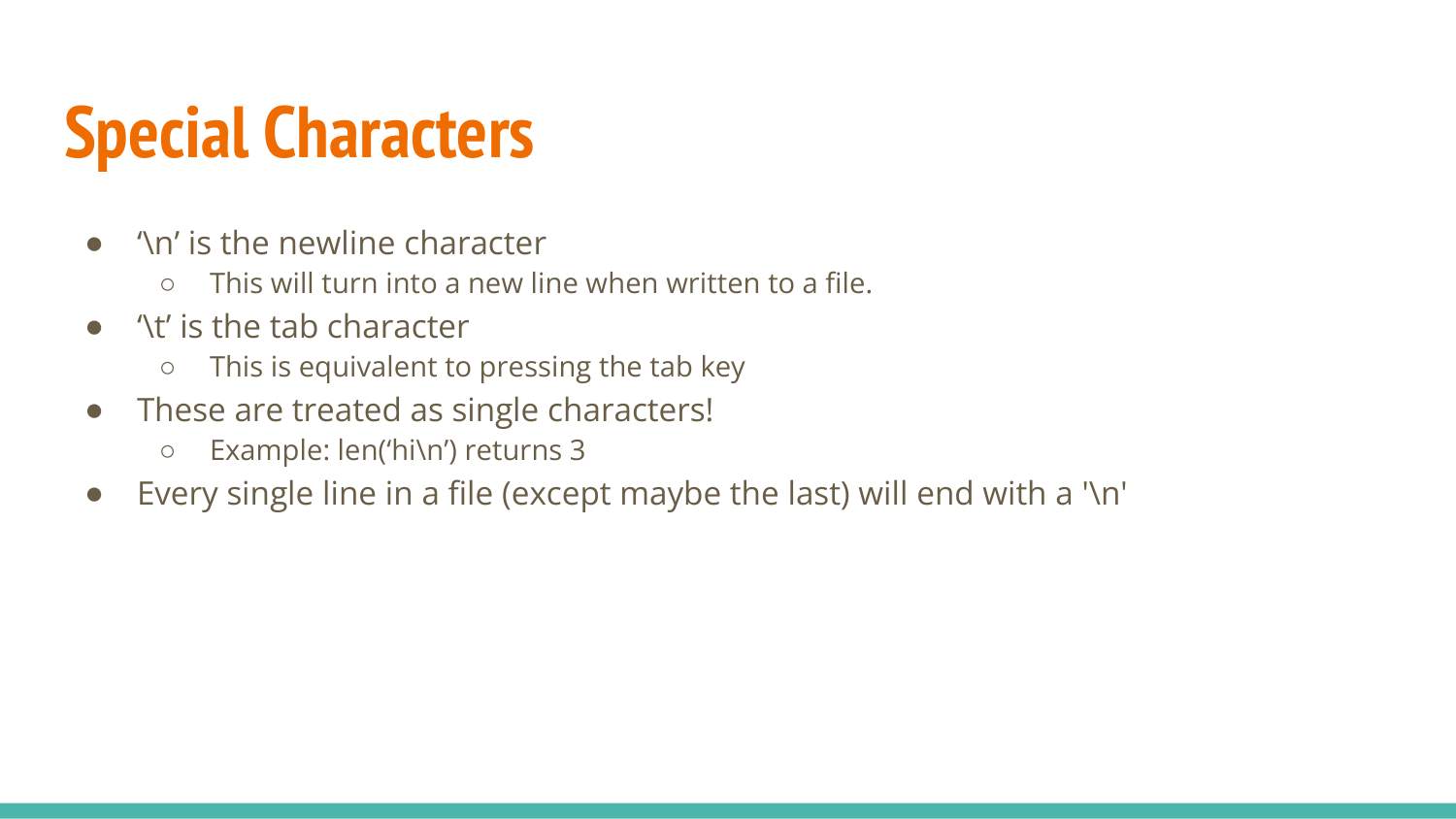

# Special Characters
‘\n’ is the newline character
This will turn into a new line when written to a file.
‘\t’ is the tab character
This is equivalent to pressing the tab key
These are treated as single characters!
Example: len(‘hi\n’) returns 3
Every single line in a file (except maybe the last) will end with a '\n'